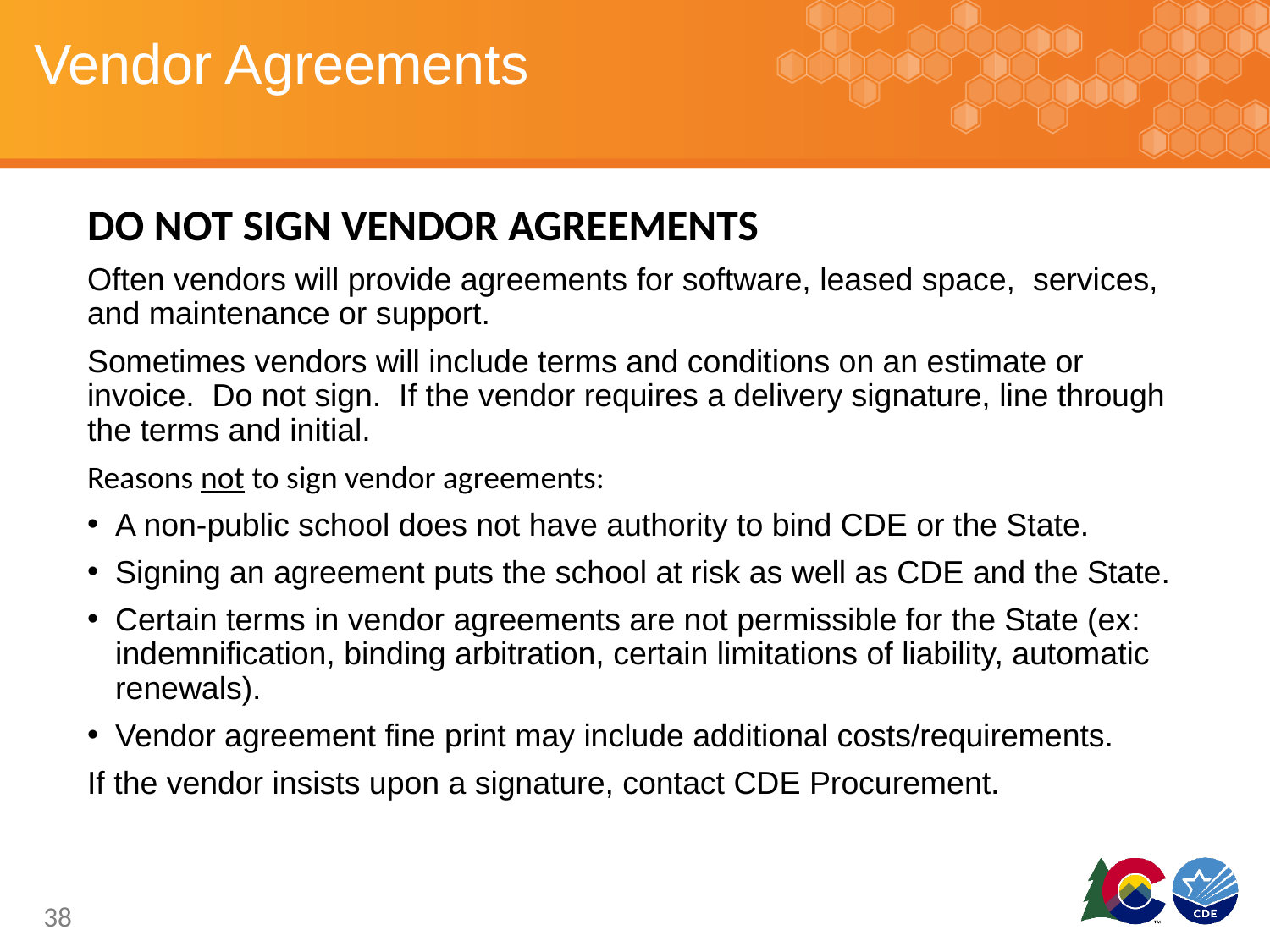

# Vendor Agreements
DO NOT SIGN VENDOR AGREEMENTS
Often vendors will provide agreements for software, leased space,  services, and maintenance or support.
Sometimes vendors will include terms and conditions on an estimate or invoice.  Do not sign.  If the vendor requires a delivery signature, line through the terms and initial.
Reasons not to sign vendor agreements:
A non-public school does not have authority to bind CDE or the State.
Signing an agreement puts the school at risk as well as CDE and the State.
Certain terms in vendor agreements are not permissible for the State (ex: indemnification, binding arbitration, certain limitations of liability, automatic renewals).
Vendor agreement fine print may include additional costs/requirements.
If the vendor insists upon a signature, contact CDE Procurement.
38